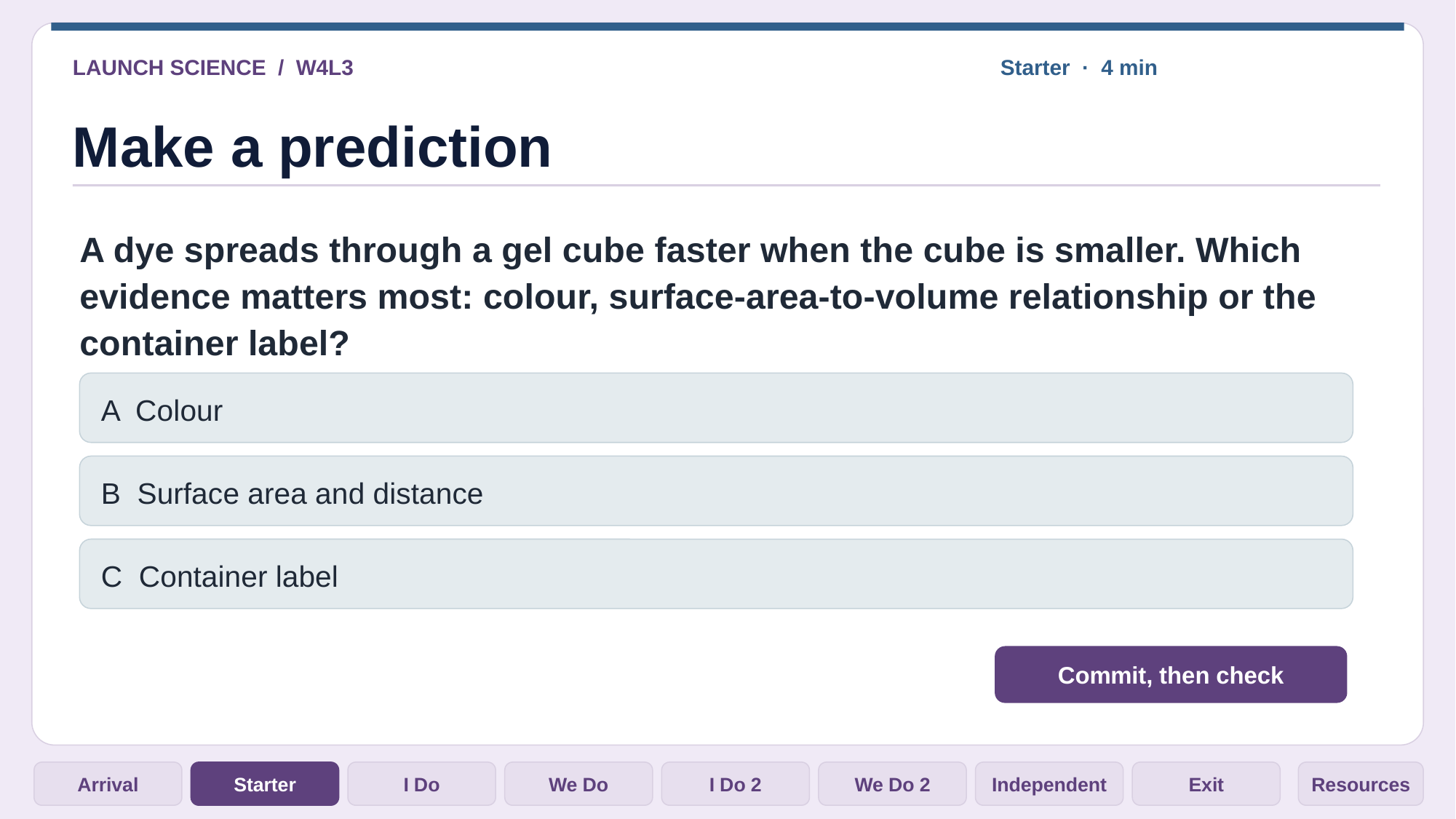

LAUNCH SCIENCE  /  W4L3
Starter  ·  4 min
Make a prediction

A dye spreads through a gel cube faster when the cube is smaller. Which evidence matters most: colour, surface-area-to-volume relationship or the container label?

A  Colour

B  Surface area and distance

C  Container label
Commit, then check
Arrival
Starter
I Do
We Do
I Do 2
We Do 2
Independent
Exit
Resources